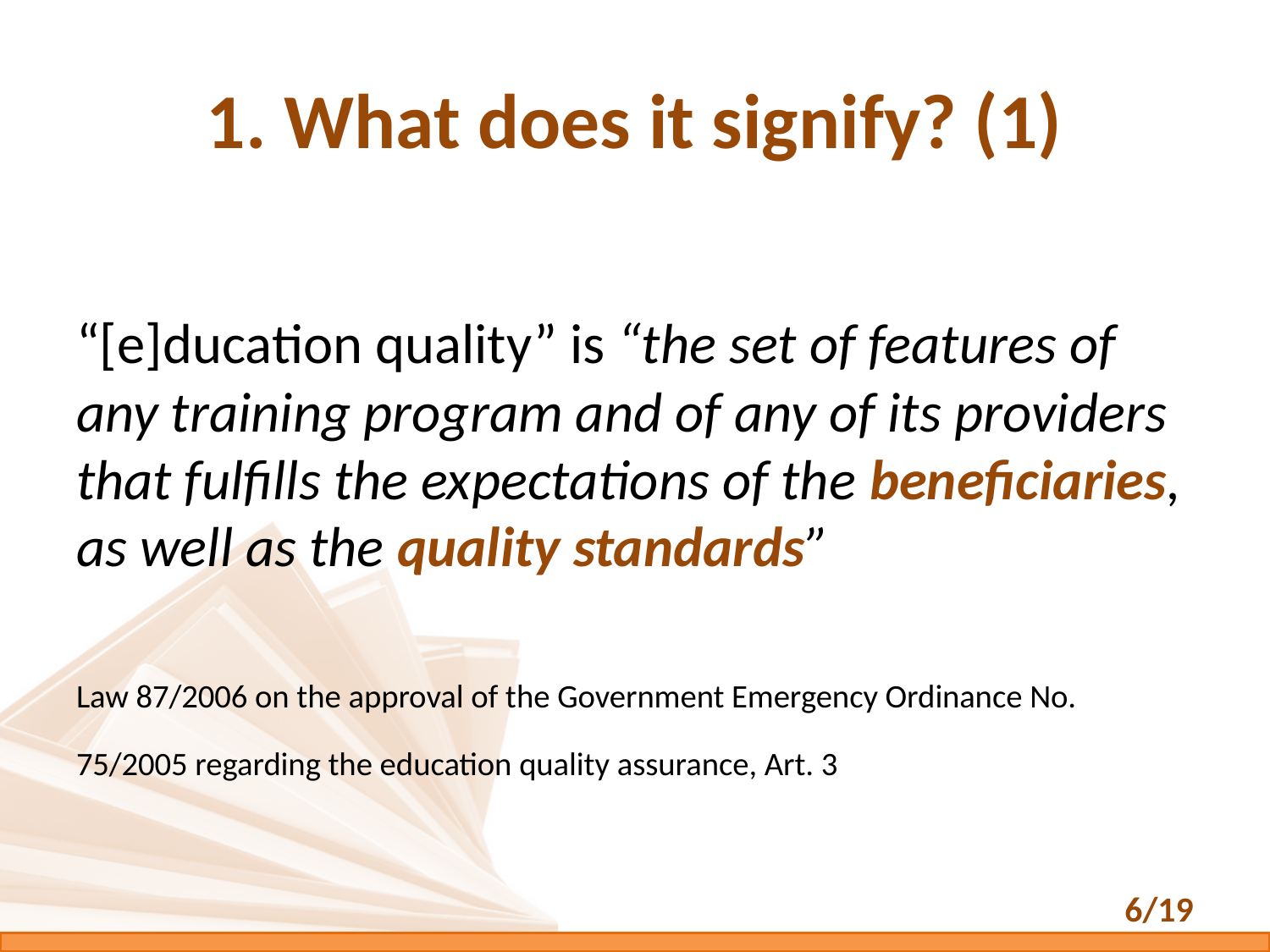

# 1. What does it signify? (1)

“[e]ducation quality” is “the set of features of any training program and of any of its providers that fulfills the expectations of the beneficiaries, as well as the quality standards”

Law 87/2006 on the approval of the Government Emergency Ordinance No. 75/2005 regarding the education quality assurance, Art. 3

6/19